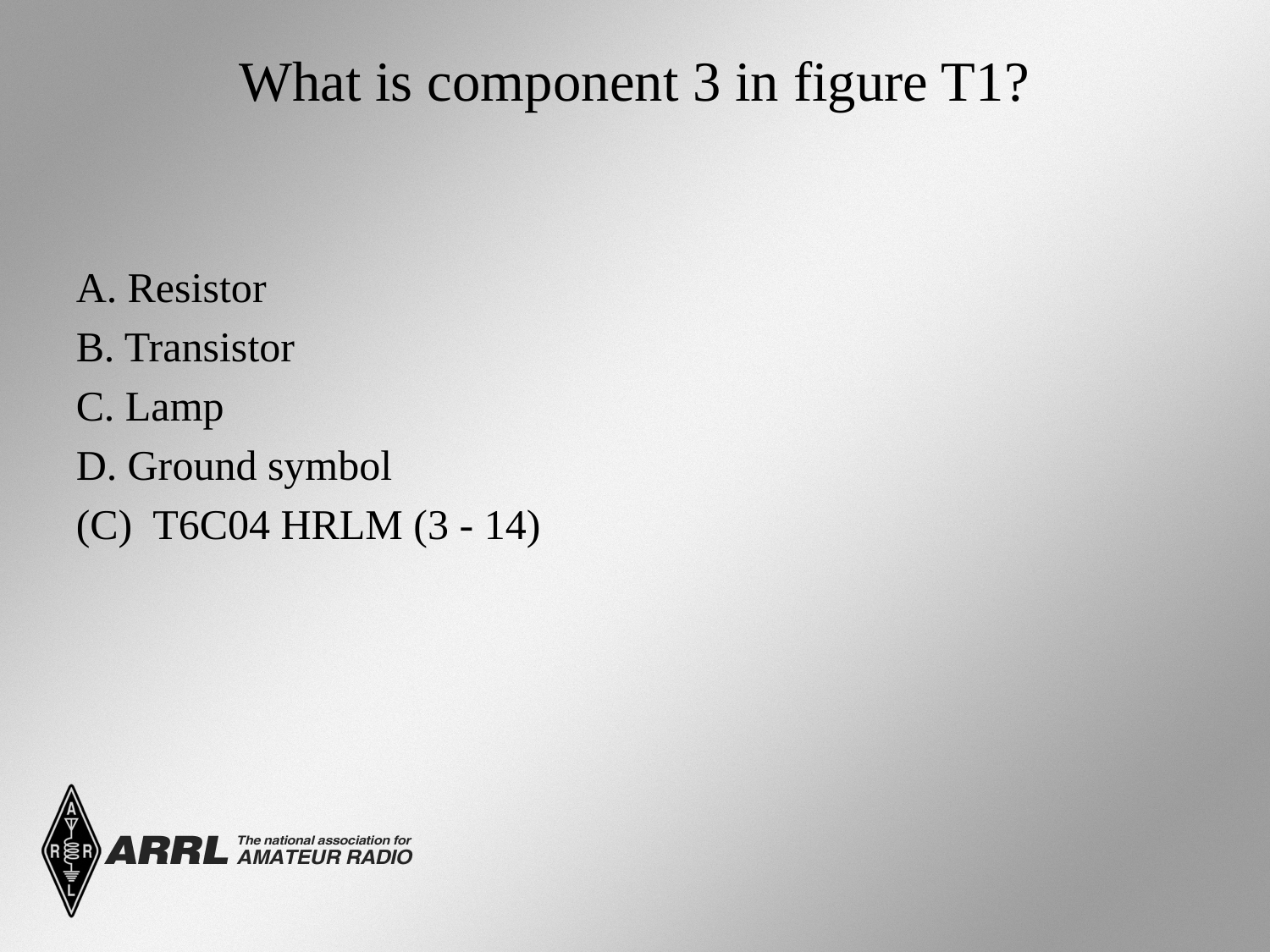

# What is component 3 in figure T1?
A. Resistor
B. Transistor
C. Lamp
D. Ground symbol
(C)  T6C04 HRLM (3 - 14)